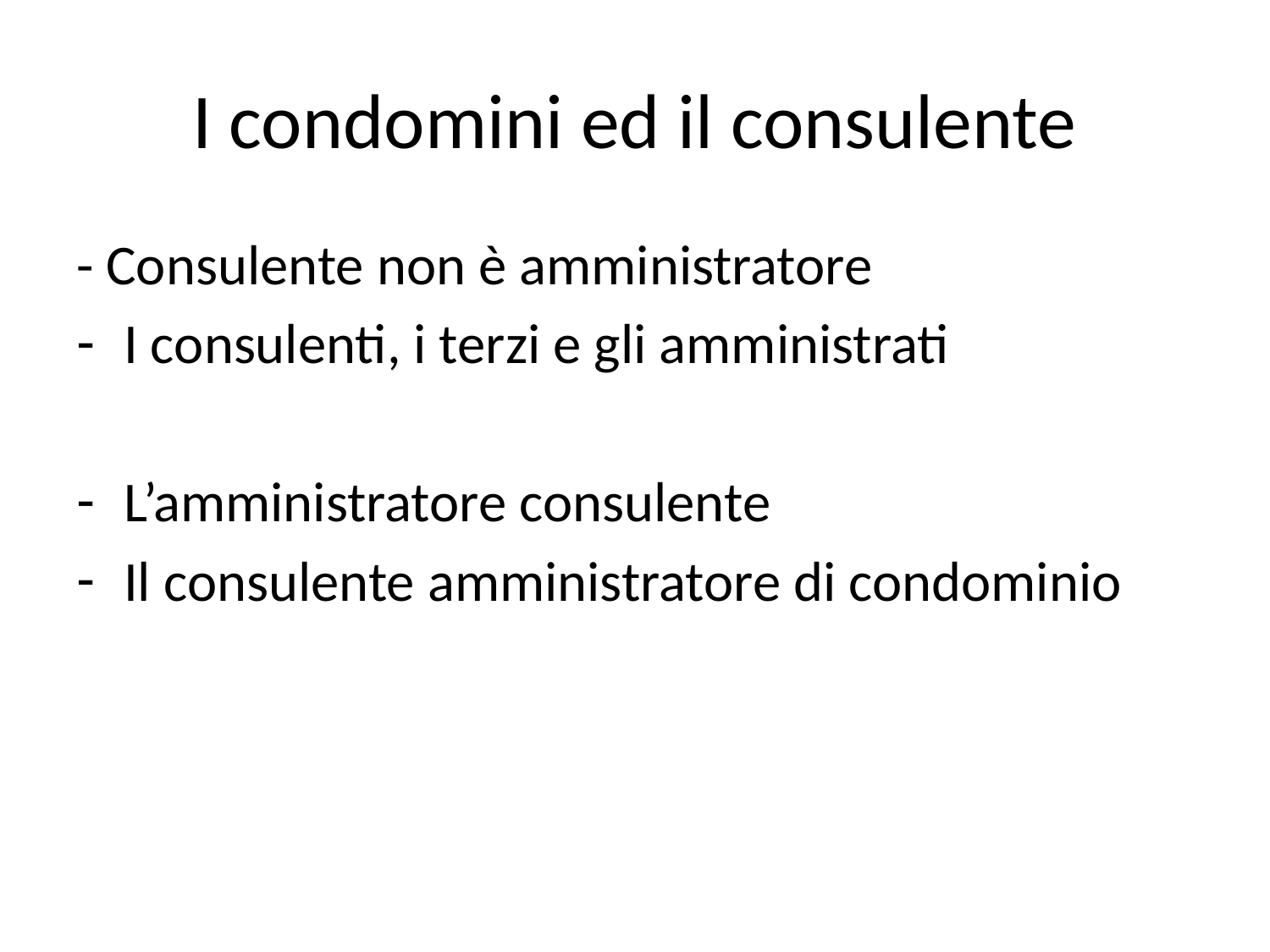

# I condomini ed il consulente
- Consulente non è amministratore
I consulenti, i terzi e gli amministrati

L’amministratore consulente
Il consulente amministratore di condominio